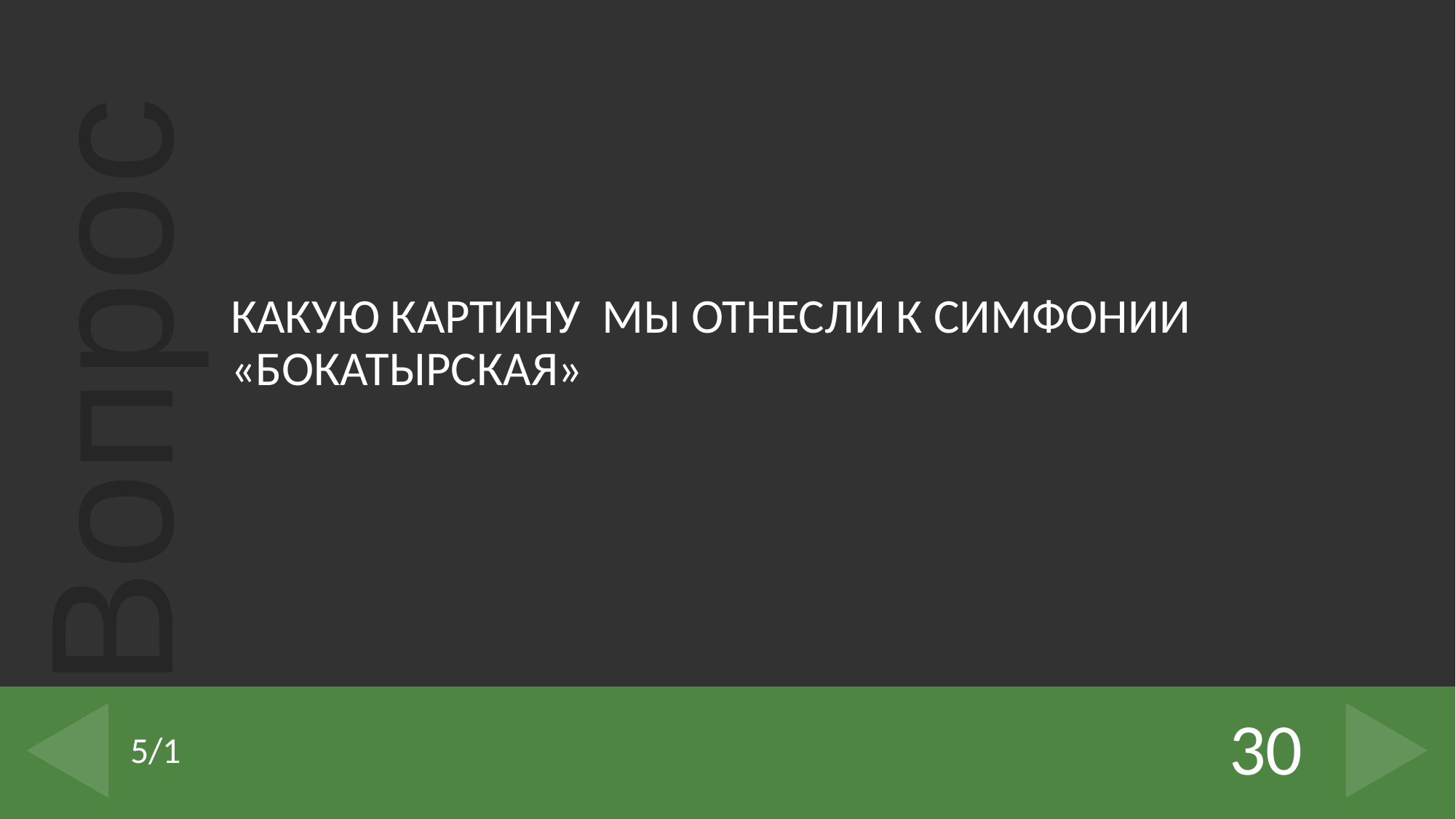

КАКУЮ КАРТИНУ  МЫ ОТНЕСЛИ К СИМФОНИИ «БОКАТЫРСКАЯ»
30
# 5/1